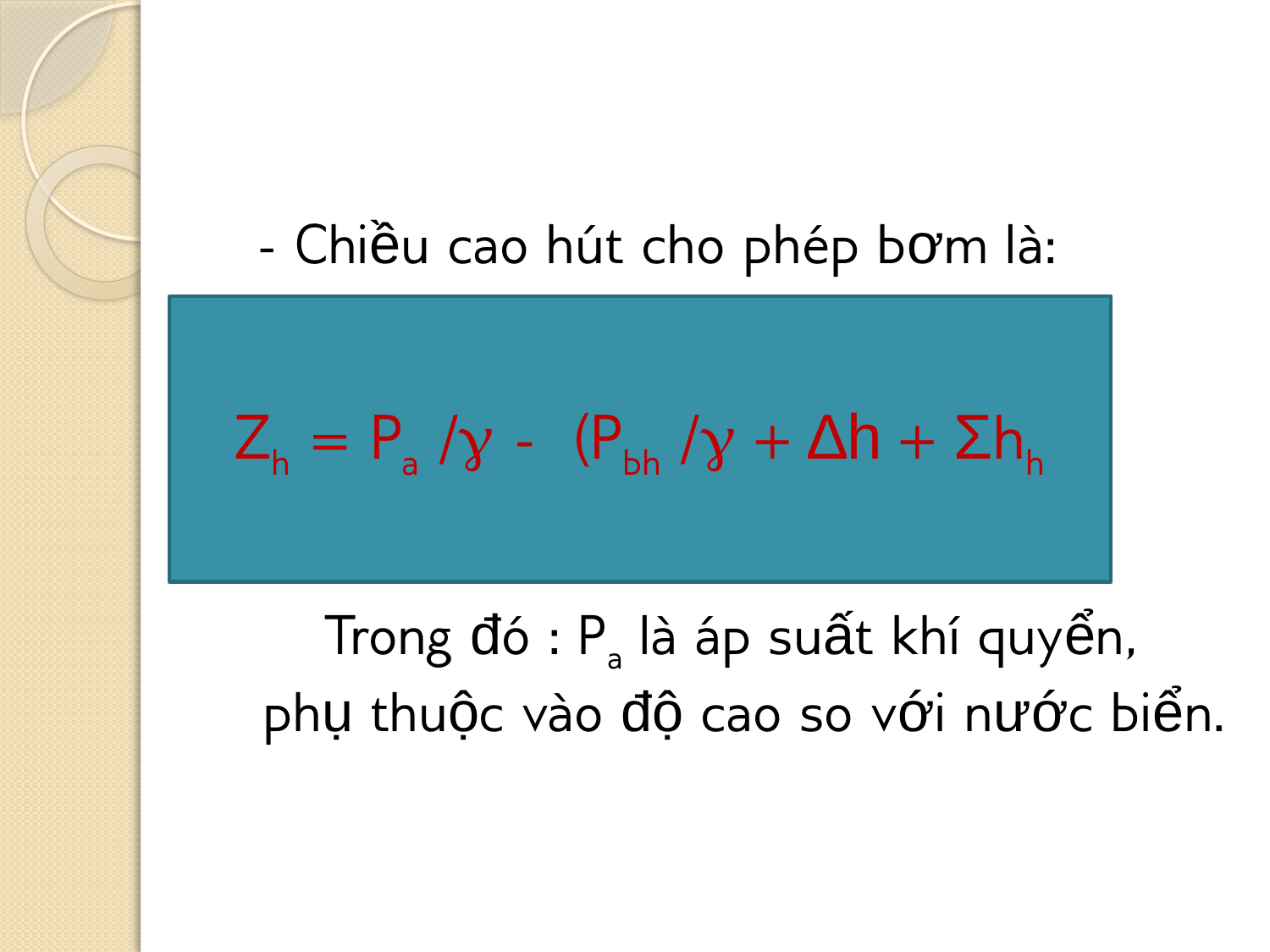

#
  - Chiều cao hút cho phép bơm là:

      Trong đó : Pa là áp suất khí quyển, phụ thuộc vào độ cao so với nước biển.
Zh = Pa /γ -  (Pbh /γ + ∆h + Σhh